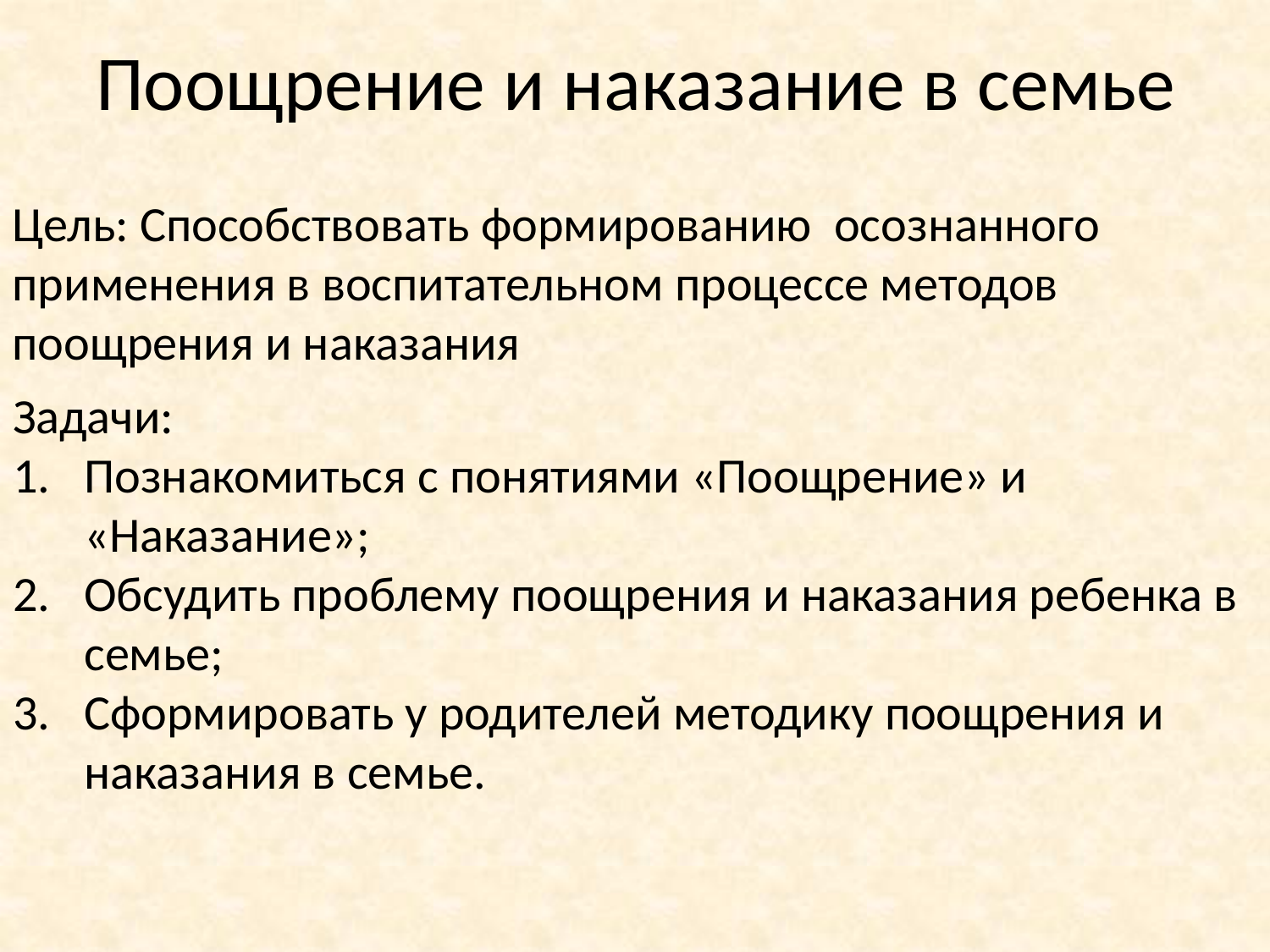

# Поощрение и наказание в семье
Цель: Способствовать формированию  осознанного применения в воспитательном процессе методов поощрения и наказания
Задачи:
Познакомиться с понятиями «Поощрение» и «Наказание»;
Обсудить проблему поощрения и наказания ребенка в семье;
Сформировать у родителей методику поощрения и наказания в семье.